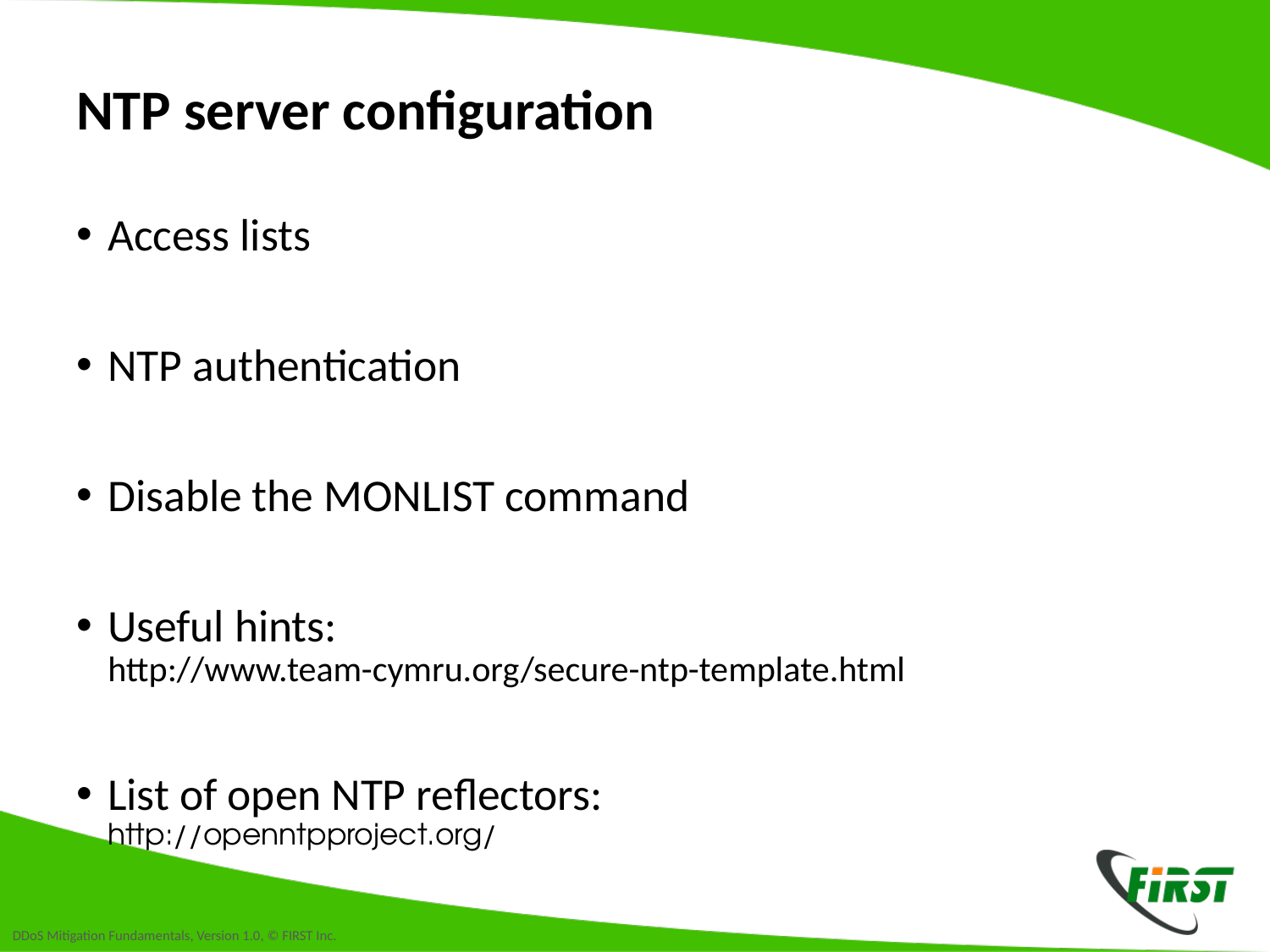

# NTP server configuration
Access lists

NTP authentication

Disable the MONLIST command

Useful hints:
http://www.team-cymru.org/secure-ntp-template.html

List of open NTP reflectors:
http://openntpproject.org/